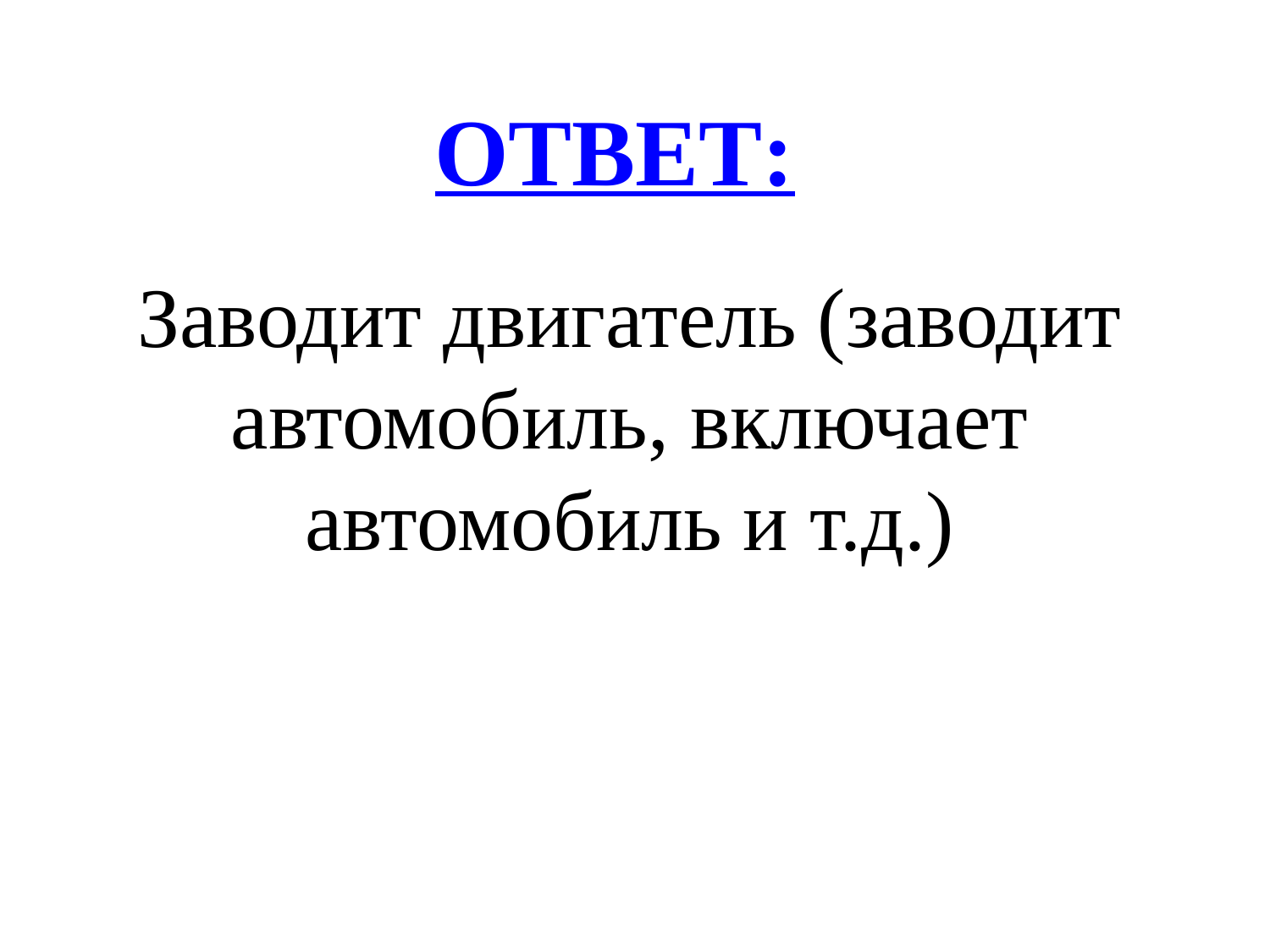

# ОТВЕТ:
Заводит двигатель (заводит автомобиль, включает автомобиль и т.д.)